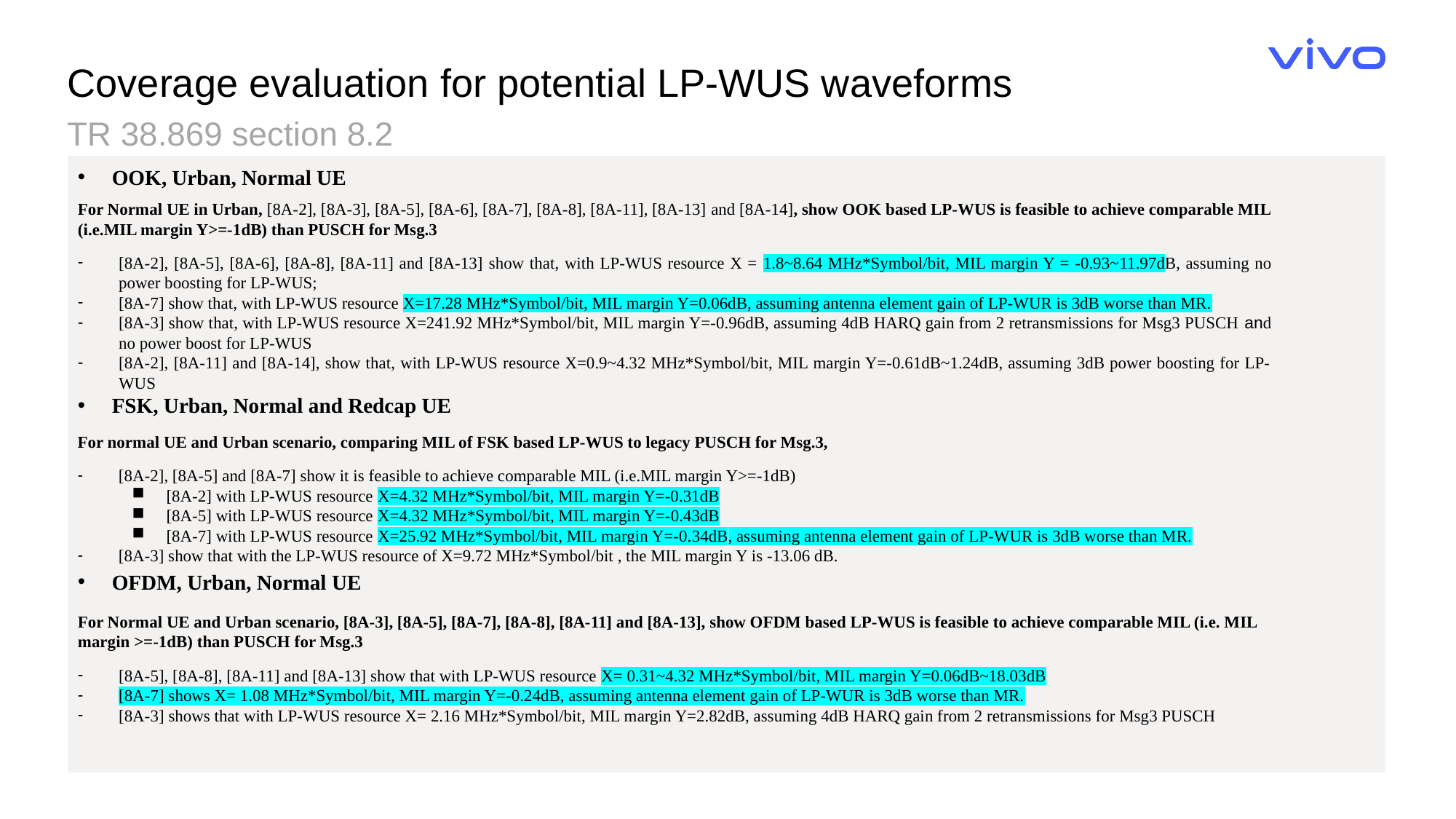

Coverage evaluation for potential LP-WUS waveforms
TR 38.869 section 8.2
OOK, Urban, Normal UE
For Normal UE in Urban, [8A-2], [8A-3], [8A-5], [8A-6], [8A-7], [8A-8], [8A-11], [8A-13] and [8A-14], show OOK based LP-WUS is feasible to achieve comparable MIL (i.e.MIL margin Y>=-1dB) than PUSCH for Msg.3
[8A-2], [8A-5], [8A-6], [8A-8], [8A-11] and [8A-13] show that, with LP-WUS resource X = 1.8~8.64 MHz*Symbol/bit, MIL margin Y = -0.93~11.97dB, assuming no power boosting for LP-WUS;
[8A-7] show that, with LP-WUS resource X=17.28 MHz*Symbol/bit, MIL margin Y=0.06dB, assuming antenna element gain of LP-WUR is 3dB worse than MR.
[8A-3] show that, with LP-WUS resource X=241.92 MHz*Symbol/bit, MIL margin Y=-0.96dB, assuming 4dB HARQ gain from 2 retransmissions for Msg3 PUSCH and no power boost for LP-WUS
[8A-2], [8A-11] and [8A-14], show that, with LP-WUS resource X=0.9~4.32 MHz*Symbol/bit, MIL margin Y=-0.61dB~1.24dB, assuming 3dB power boosting for LP-WUS
FSK, Urban, Normal and Redcap UE

For normal UE and Urban scenario, comparing MIL of FSK based LP-WUS to legacy PUSCH for Msg.3,
[8A-2], [8A-5] and [8A-7] show it is feasible to achieve comparable MIL (i.e.MIL margin Y>=-1dB)
[8A-2] with LP-WUS resource X=4.32 MHz*Symbol/bit, MIL margin Y=-0.31dB
[8A-5] with LP-WUS resource X=4.32 MHz*Symbol/bit, MIL margin Y=-0.43dB
[8A-7] with LP-WUS resource X=25.92 MHz*Symbol/bit, MIL margin Y=-0.34dB, assuming antenna element gain of LP-WUR is 3dB worse than MR.
[8A-3] show that with the LP-WUS resource of X=9.72 MHz*Symbol/bit , the MIL margin Y is -13.06 dB.
OFDM, Urban, Normal UE

For Normal UE and Urban scenario, [8A-3], [8A-5], [8A-7], [8A-8], [8A-11] and [8A-13], show OFDM based LP-WUS is feasible to achieve comparable MIL (i.e. MIL margin >=-1dB) than PUSCH for Msg.3
[8A-5], [8A-8], [8A-11] and [8A-13] show that with LP-WUS resource X= 0.31~4.32 MHz*Symbol/bit, MIL margin Y=0.06dB~18.03dB
[8A-7] shows X= 1.08 MHz*Symbol/bit, MIL margin Y=-0.24dB, assuming antenna element gain of LP-WUR is 3dB worse than MR.
[8A-3] shows that with LP-WUS resource X= 2.16 MHz*Symbol/bit, MIL margin Y=2.82dB, assuming 4dB HARQ gain from 2 retransmissions for Msg3 PUSCH